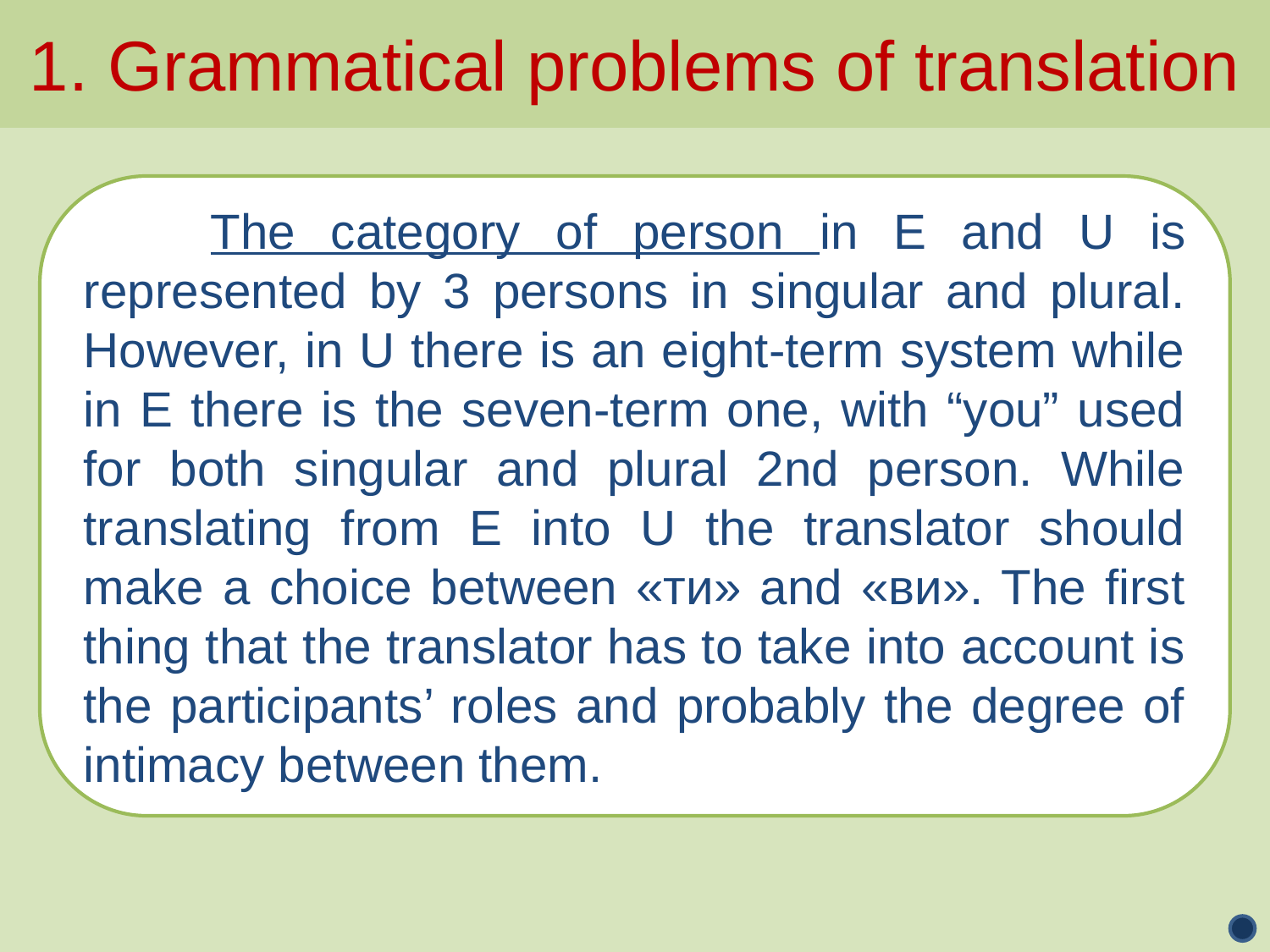

1. Grammatical problems of translation
	The category of person in E and U is represented by 3 persons in singular and plural. However, in U there is an eight-term system while in E there is the seven-term one, with “you” used for both singular and plural 2nd person. While translating from E into U the translator should make a choice between «ти» and «ви». The first thing that the translator has to take into account is the participants’ roles and probably the degree of intimacy between them.